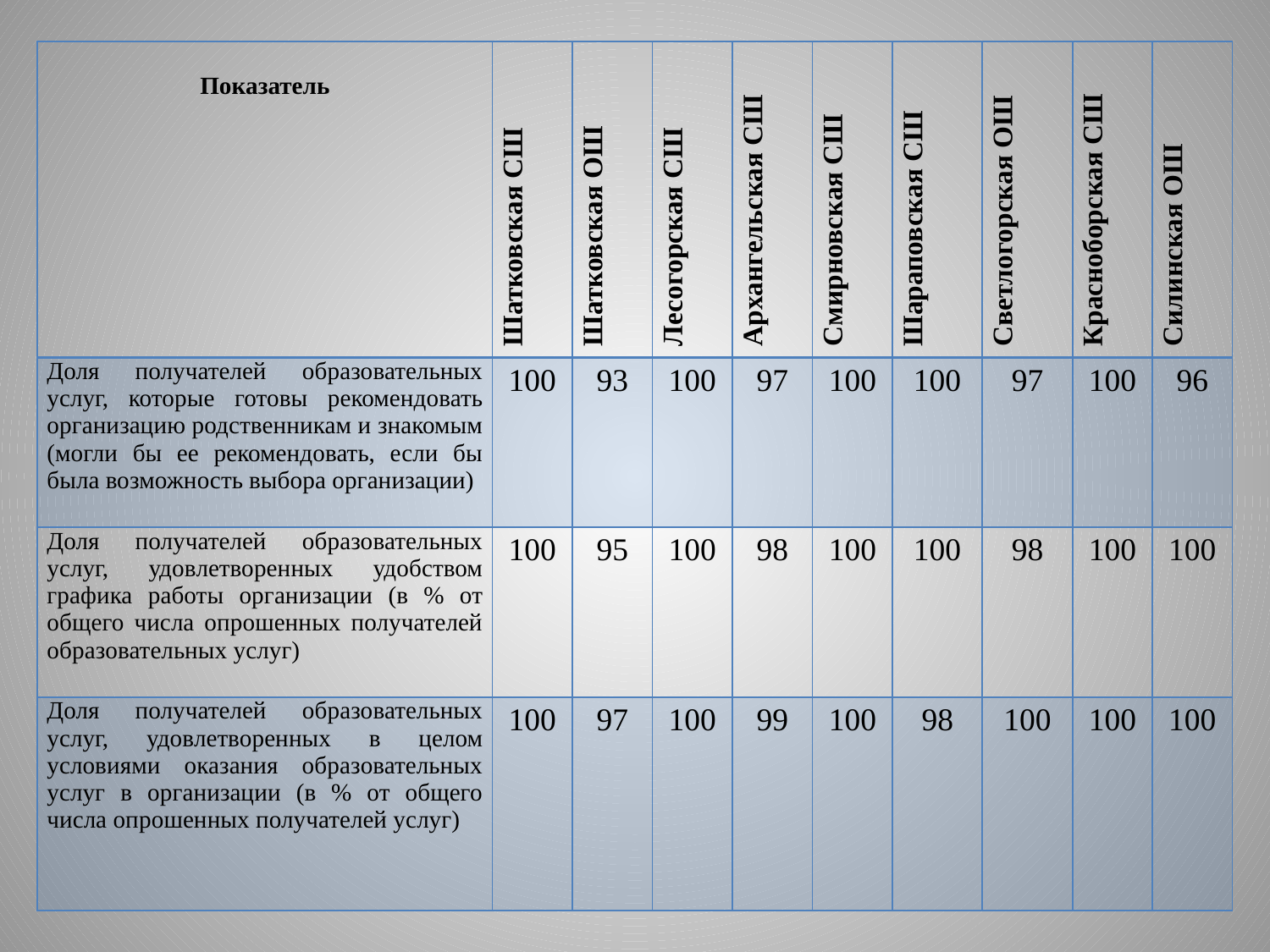

| Показатель | Шатковская СШ | Шатковская ОШ | Лесогорская СШ | Архангельская СШ | Смирновская СШ | Шараповская СШ | Светлогорская ОШ | Красноборская СШ | Силинская ОШ |
| --- | --- | --- | --- | --- | --- | --- | --- | --- | --- |
| Доля получателей образовательных услуг, которые готовы рекомендовать организацию родственникам и знакомым (могли бы ее рекомендовать, если бы была возможность выбора организации) | 100 | 93 | 100 | 97 | 100 | 100 | 97 | 100 | 96 |
| Доля получателей образовательных услуг, удовлетворенных удобством графика работы организации (в % от общего числа опрошенных получателей образовательных услуг) | 100 | 95 | 100 | 98 | 100 | 100 | 98 | 100 | 100 |
| Доля получателей образовательных услуг, удовлетворенных в целом условиями оказания образовательных услуг в организации (в % от общего числа опрошенных получателей услуг) | 100 | 97 | 100 | 99 | 100 | 98 | 100 | 100 | 100 |